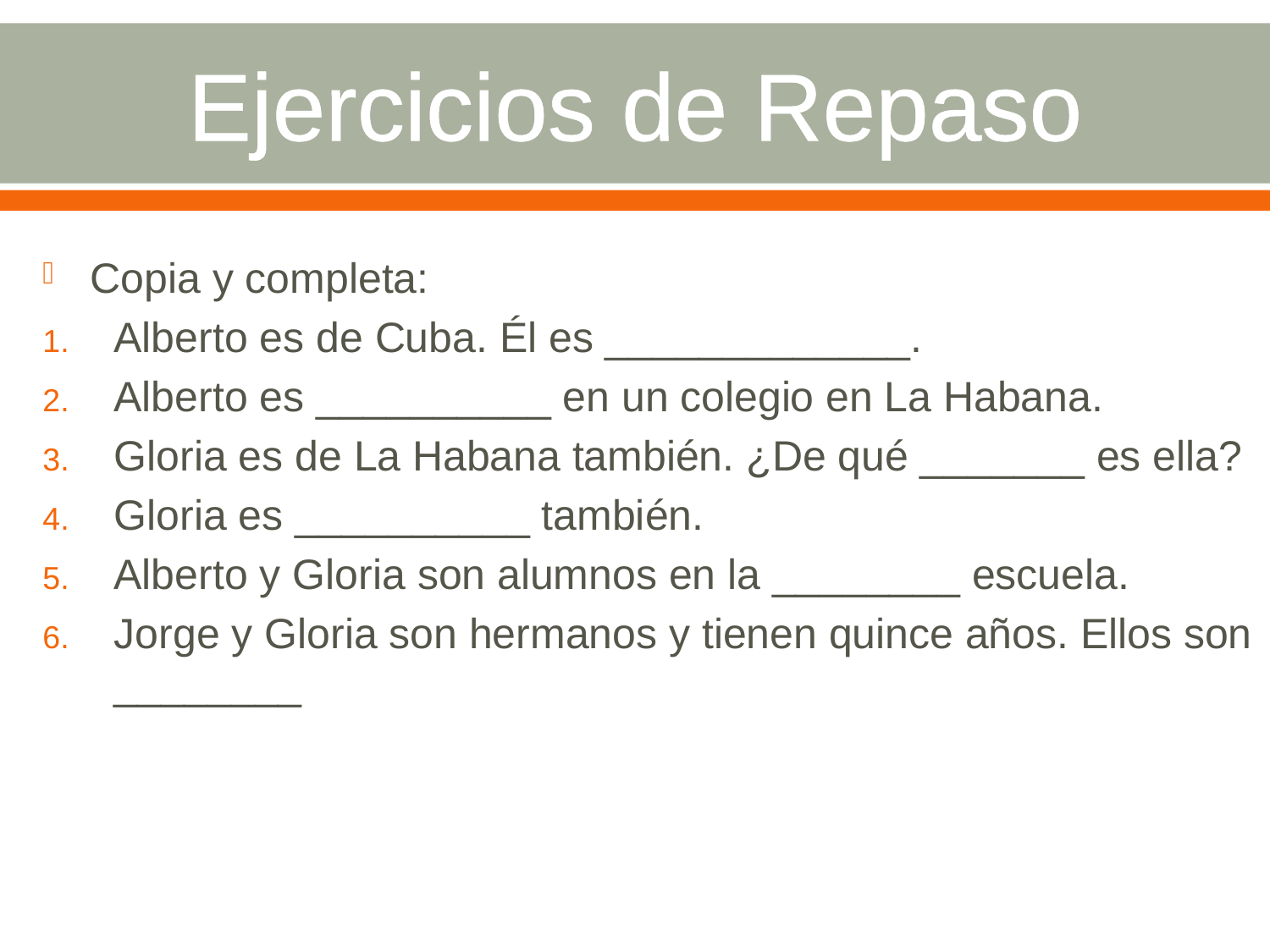

# Ejercicios de Repaso
Copia y completa:
Alberto es de Cuba. Él es _____________.
Alberto es __________ en un colegio en La Habana.
Gloria es de La Habana también. ¿De qué _______ es ella?
Gloria es __________ también.
Alberto y Gloria son alumnos en la ________ escuela.
Jorge y Gloria son hermanos y tienen quince años. Ellos son ________